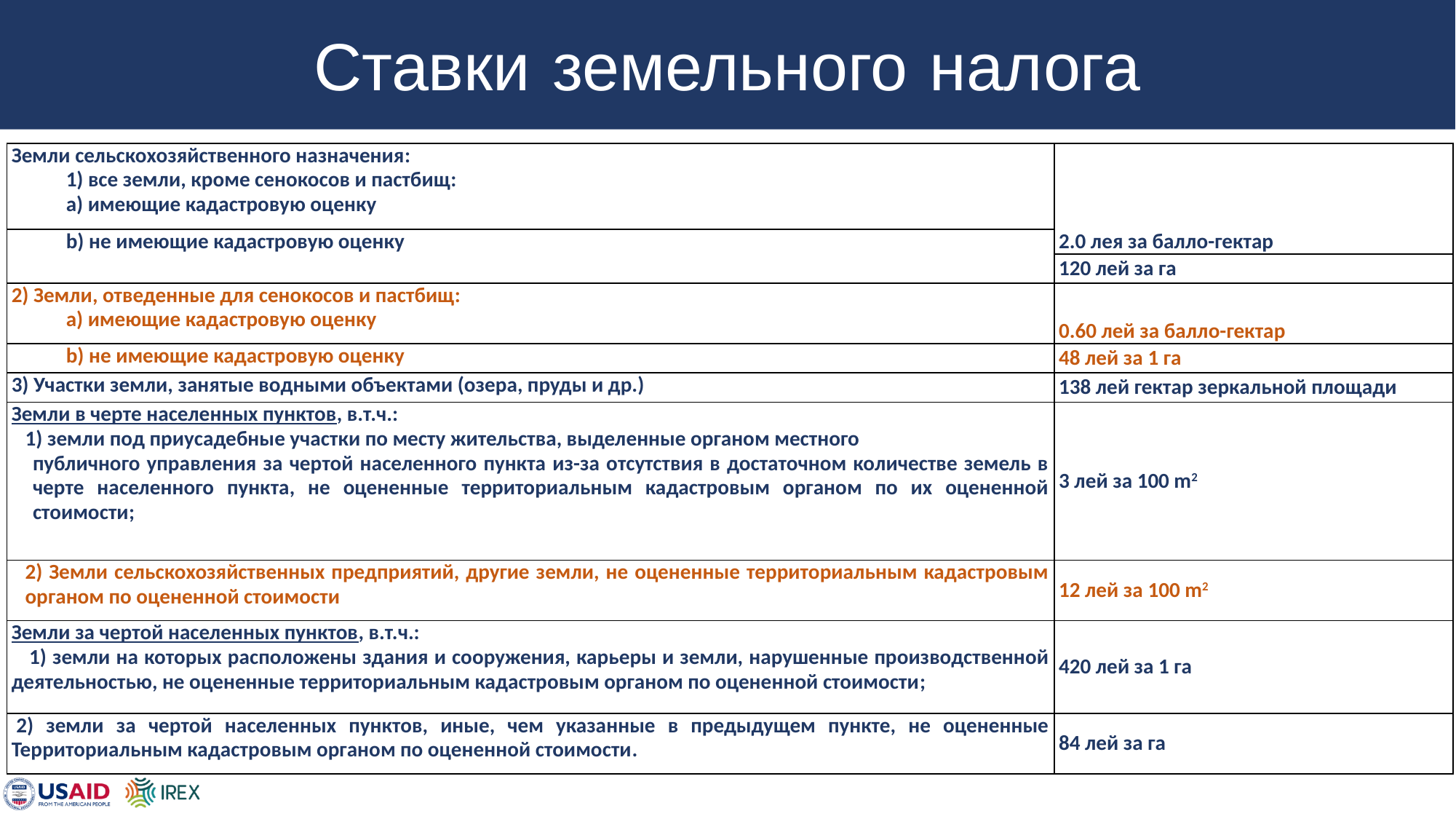

# Ставки земельного налога
| Земли сельскохозяйственного назначения: 1) все земли, кроме сенокосов и пастбищ: a) имеющие кадастровую оценку | 2.0 лея за балло-гектар |
| --- | --- |
| b) не имеющие кадастровую оценку |  |
|  | 120 лей за га |
| 2) Земли, отведенные для сенокосов и пастбищ: a) имеющие кадастровую оценку | 0.60 лей за балло-гектар |
| b) не имеющие кадастровую оценку | 48 лей за 1 га |
| 3) Участки земли, занятые водными объектами (озера, пруды и др.) | 138 лей гектар зеркальной площади |
| Земли в черте населенных пунктов, в.т.ч.: 1) земли под приусадебные участки по месту жительства, выделенные органом местного публичного управления за чертой населенного пункта из-за отсутствия в достаточном количестве земель в черте населенного пункта, не оцененные территориальным кадастровым органом по их оцененной стоимости; | 3 лей за 100 m2 |
| 2) Земли сельскохозяйственных предприятий, другие земли, не оцененные территориальным кадастровым органом по оцененной стоимости | 12 лей за 100 m2 |
| Земли за чертой населенных пунктов, в.т.ч.: 1) земли на которых расположены здания и сооружения, карьеры и земли, нарушенные производственной деятельностью, не оцененные территориальным кадастровым органом по оцененной стоимости; | 420 лей за 1 га |
| 2) земли за чертой населенных пунктов, иные, чем указанные в предыдущем пункте, не оцененные Территориальным кадастровым органом по оцененной стоимости. | 84 лей за га |